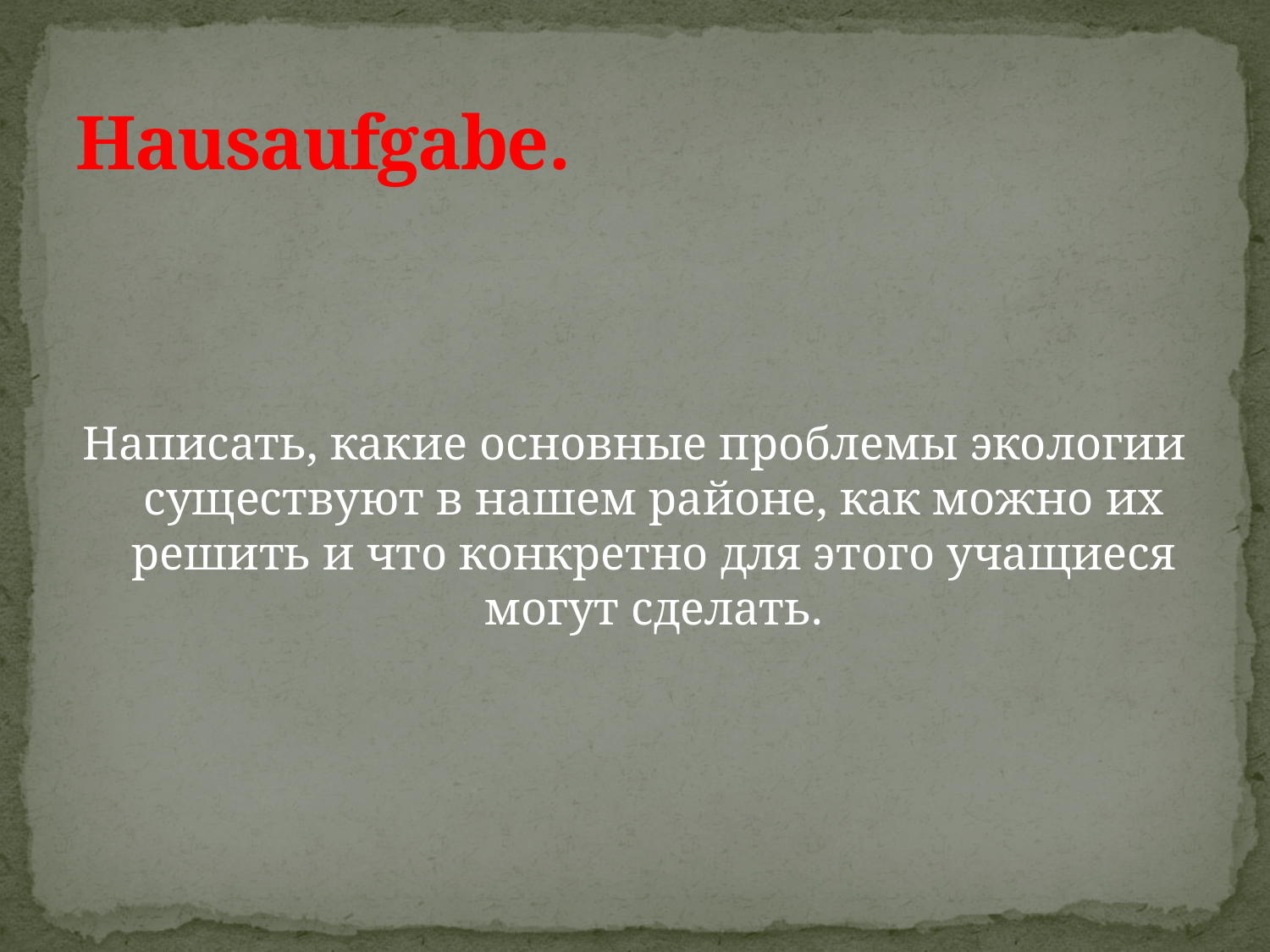

# Hausaufgabe.

Написать, какие основные проблемы экологии существуют в нашем районе, как можно их решить и что конкретно для этого учащиеся могут сделать.